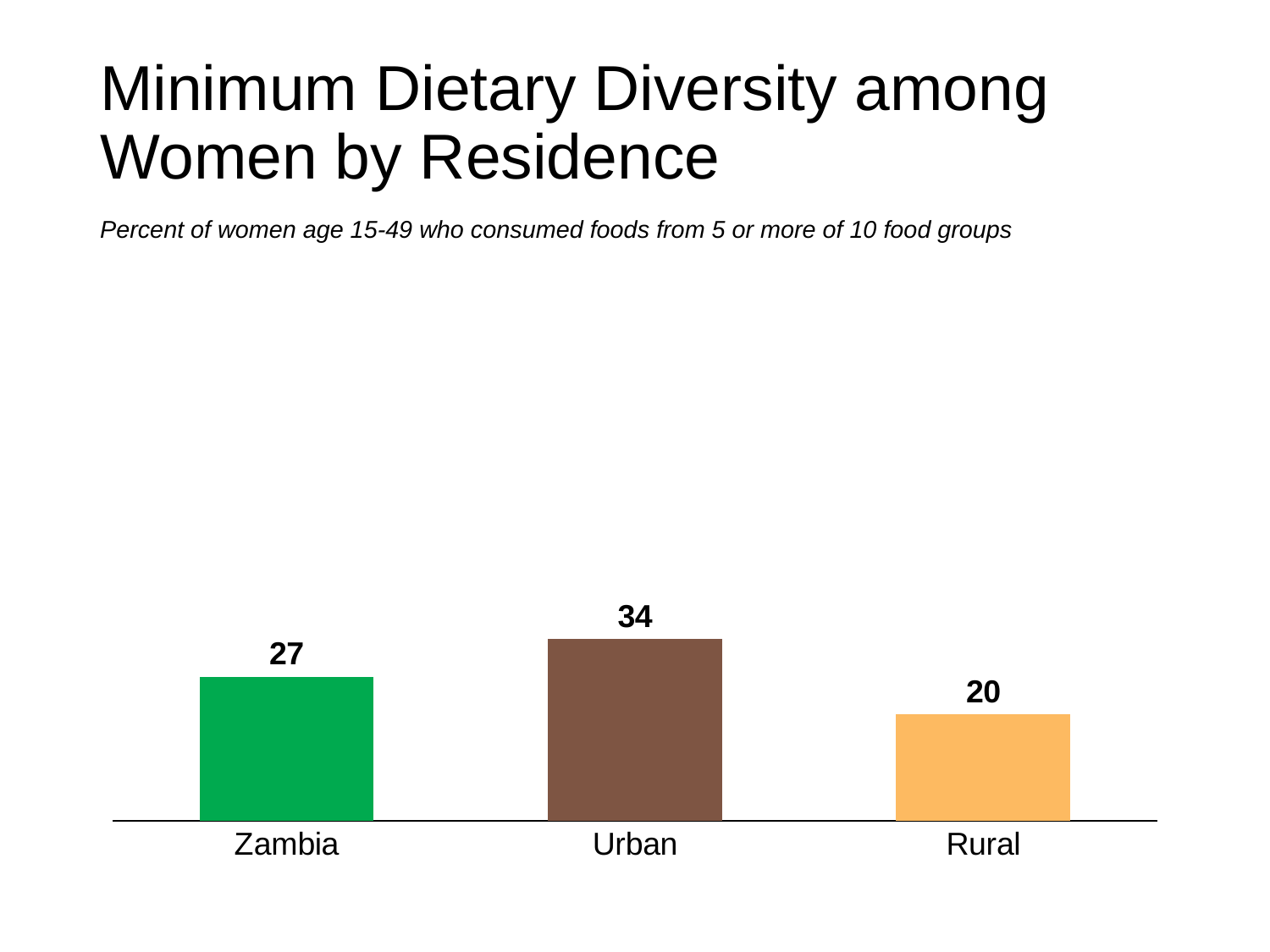

# Minimum Dietary Diversity among Women by Residence
Percent of women age 15-49 who consumed foods from 5 or more of 10 food groups

### Chart

| Category | Zambia |
|---|---|
| Zambia | 27.0 |
| Urban | 34.0 |
| Rural | 20.0 |